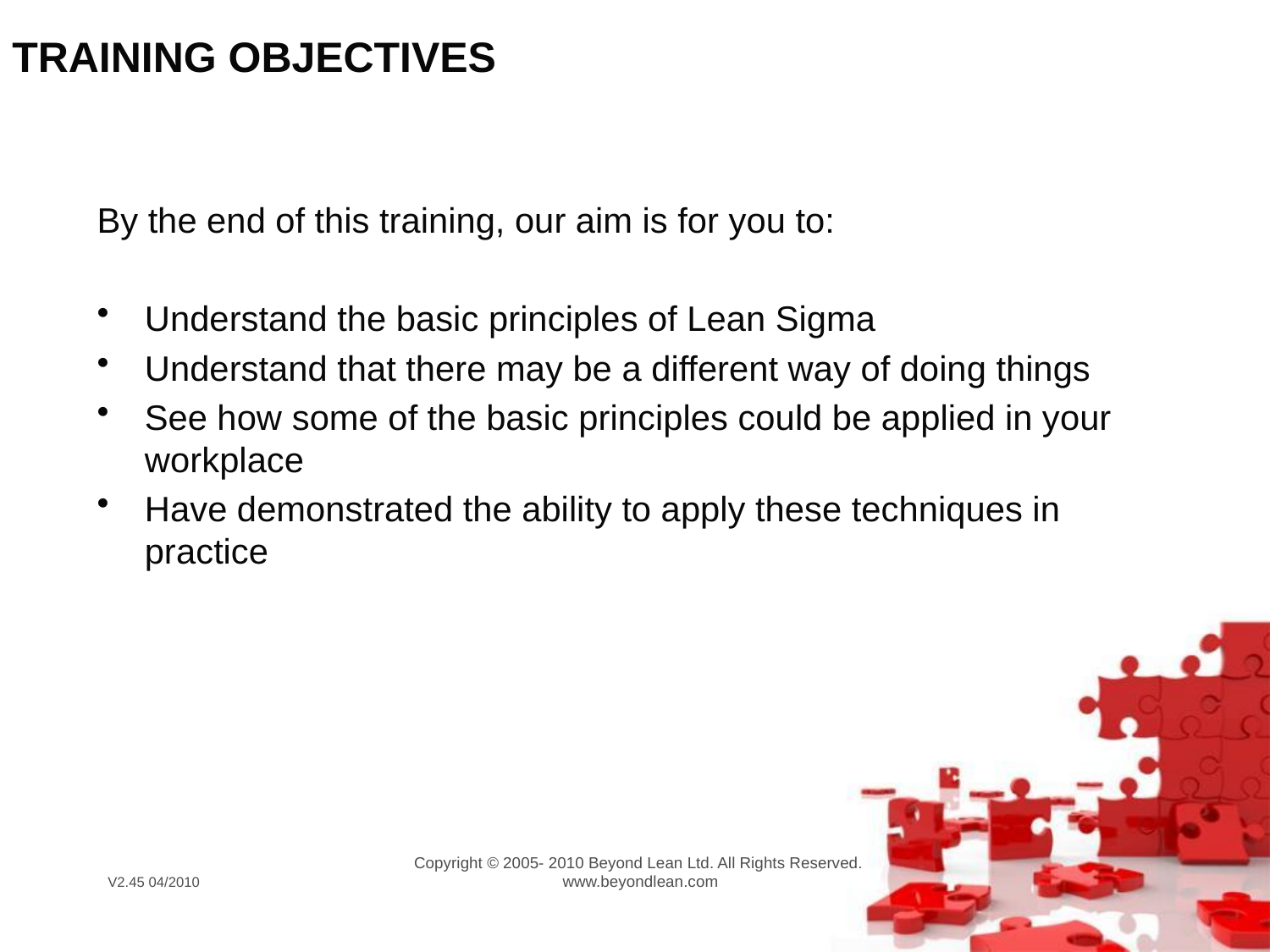

TRAINING OBJECTIVES
# By the end of this training, our aim is for you to:

Understand the basic principles of Lean Sigma
Understand that there may be a different way of doing things
See how some of the basic principles could be applied in your workplace
Have demonstrated the ability to apply these techniques in practice